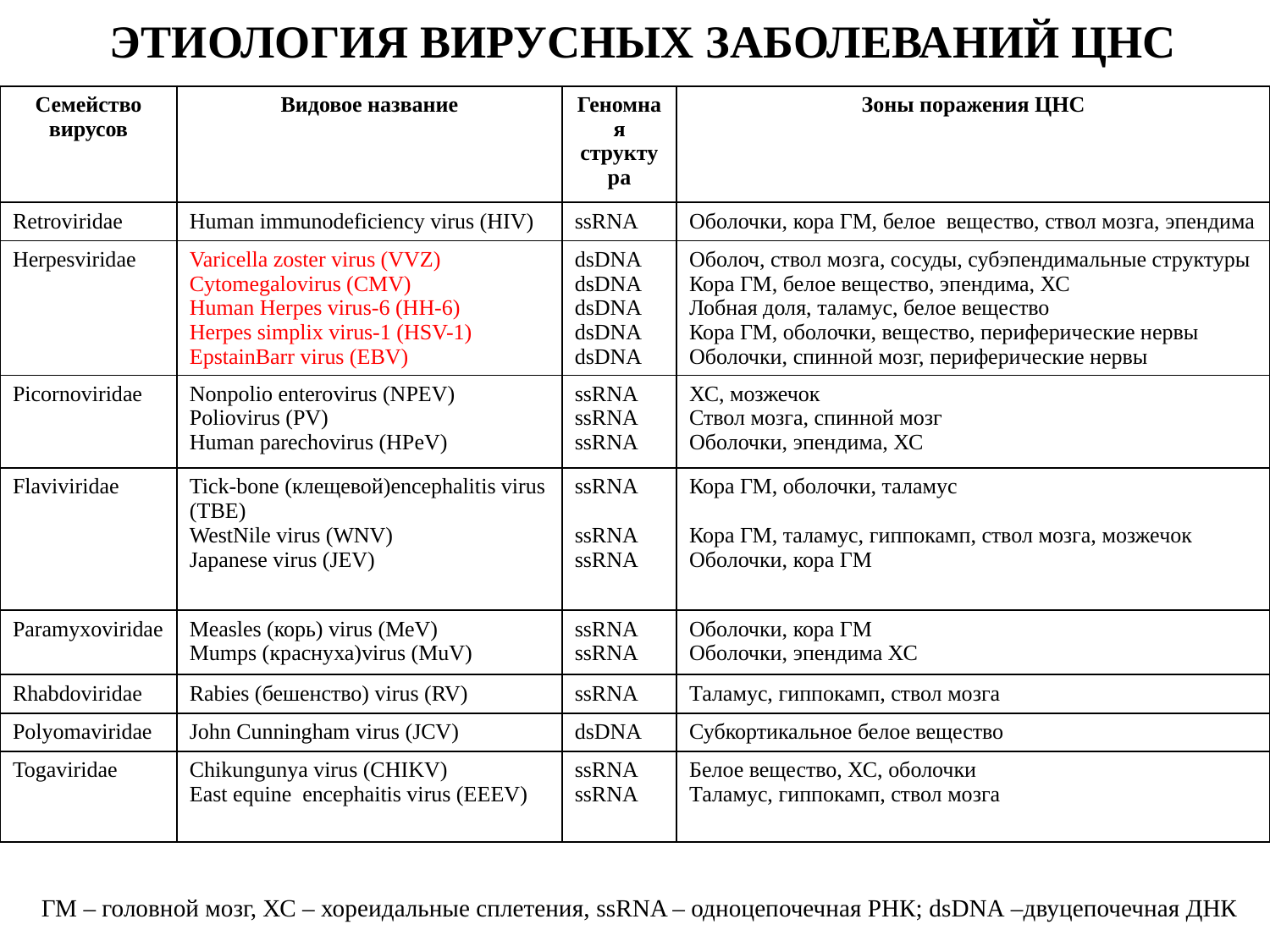

ЭТИОЛОГИЯ ВИРУСНЫХ ЗАБОЛЕВАНИЙ ЦНС
| Семейство вирусов | Видовое название | Геномная структура | Зоны поражения ЦНС |
| --- | --- | --- | --- |
| Retroviridae | Human immunodeficiency virus (HIV) | ssRNA | Оболочки, кора ГМ, белое вещество, ствол мозга, эпендима |
| Herpesviridae | Varicella zoster virus (VVZ) Cytomegalovirus (CMV) Human Herpes virus-6 (HH-6) Herpes simplix virus-1 (HSV-1) EpstainBarr virus (EBV) | dsDNA dsDNA dsDNA dsDNA dsDNA | Оболоч, ствол мозга, сосуды, субэпендимальные структуры Кора ГМ, белое вещество, эпендима, ХС Лобная доля, таламус, белое вещество Кора ГМ, оболочки, вещество, периферические нервы Оболочки, спинной мозг, периферические нервы |
| Picornoviridae | Nonpolio enterovirus (NPEV) Poliovirus (PV) Human parechovirus (HPeV) | ssRNA ssRNA ssRNA | ХС, мозжечок Ствол мозга, спинной мозг Оболочки, эпендима, ХС |
| Flaviviridae | Tick-bone (клещевой)encephalitis virus (TBE) WestNile virus (WNV) Japanese virus (JEV) | ssRNA ssRNA ssRNA | Кора ГМ, оболочки, таламус Кора ГМ, таламус, гиппокамп, ствол мозга, мозжечок Оболочки, кора ГМ |
| Paramyxoviridae | Measles (корь) virus (MeV) Mumps (краснуха)virus (MuV) | ssRNA ssRNA | Оболочки, кора ГМ Оболочки, эпендима ХС |
| Rhabdoviridae | Rabies (бешенство) virus (RV) | ssRNA | Таламус, гиппокамп, ствол мозга |
| Polyomaviridae | John Cunningham virus (JCV) | dsDNA | Субкортикальное белое вещество |
| Togaviridae | Chikungunya virus (CHIKV) East equine encephaitis virus (EEEV) | ssRNA ssRNA | Белое вещество, ХС, оболочки Таламус, гиппокамп, ствол мозга |
ГМ – головной мозг, ХС – хореидальные сплетения, ssRNA – одноцепочечная РНК; dsDNA –двуцепочечная ДНК